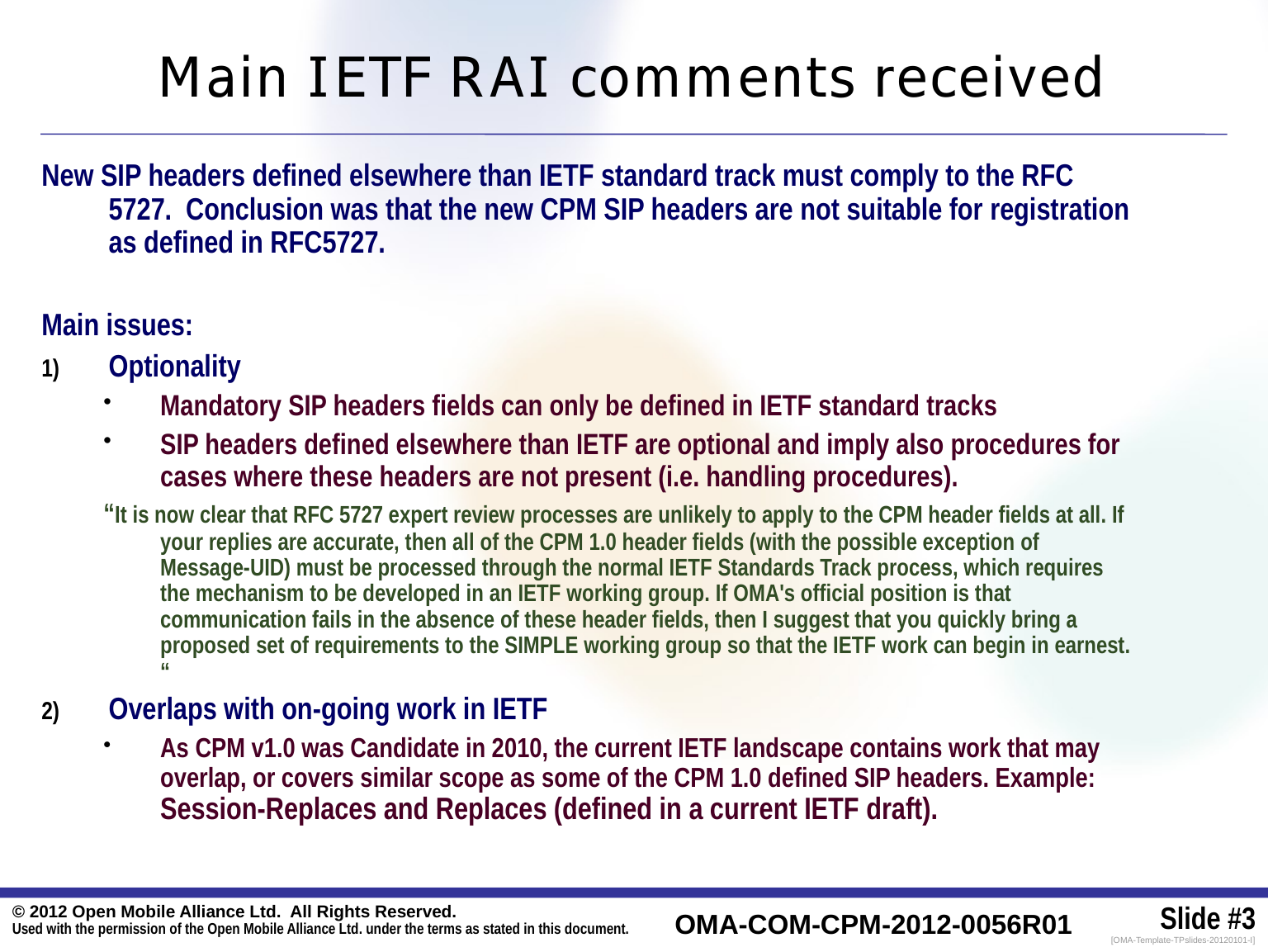

Main IETF RAI comments received
New SIP headers defined elsewhere than IETF standard track must comply to the RFC 5727.  Conclusion was that the new CPM SIP headers are not suitable for registration as defined in RFC5727.

Main issues:
Optionality
Mandatory SIP headers fields can only be defined in IETF standard tracks
SIP headers defined elsewhere than IETF are optional and imply also procedures for cases where these headers are not present (i.e. handling procedures).
“It is now clear that RFC 5727 expert review processes are unlikely to apply to the CPM header fields at all. If your replies are accurate, then all of the CPM 1.0 header fields (with the possible exception of Message-UID) must be processed through the normal IETF Standards Track process, which requires the mechanism to be developed in an IETF working group. If OMA's official position is that communication fails in the absence of these header fields, then I suggest that you quickly bring a proposed set of requirements to the SIMPLE working group so that the IETF work can begin in earnest. “
Overlaps with on-going work in IETF
As CPM v1.0 was Candidate in 2010, the current IETF landscape contains work that may overlap, or covers similar scope as some of the CPM 1.0 defined SIP headers. Example: Session-Replaces and Replaces (defined in a current IETF draft).